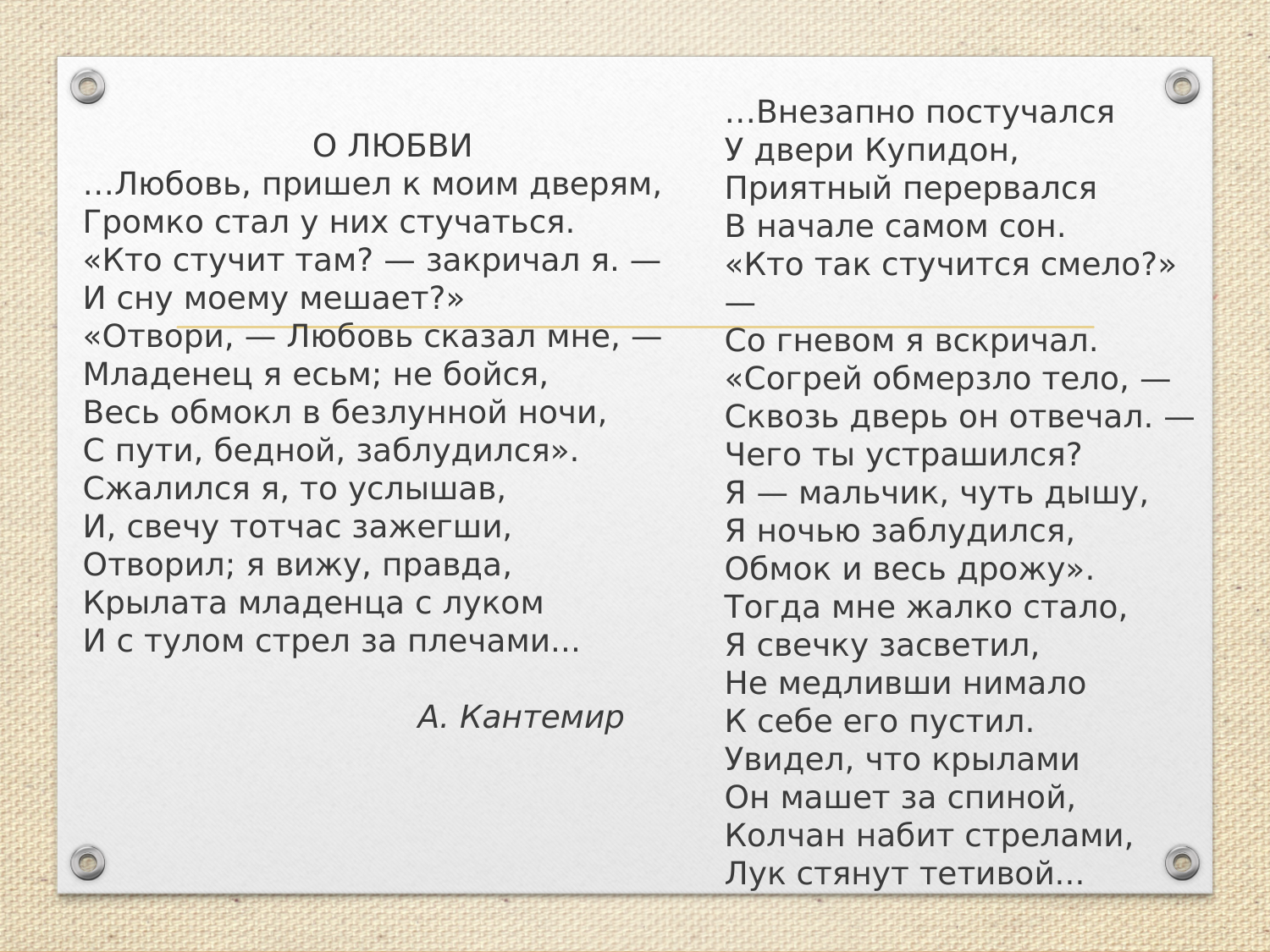

…Внезапно постучался
У двери Купидон,
Приятный перервался
В начале самом сон.
«Кто так стучится смело?» —
Со гневом я вскричал.
«Согрей обмерзло тело, —
Сквозь дверь он отвечал. —
Чего ты устрашился?
Я — мальчик, чуть дышу,
Я ночью заблудился,
Обмок и весь дрожу».
Тогда мне жалко стало,
Я свечку засветил,
Не медливши нимало
К себе его пустил.
Увидел, что крылами
Он машет за спиной,
Колчан набит стрелами,
Лук стянут тетивой...
 О ЛЮБВИ
…Любовь, пришел к моим дверям,
Громко стал у них стучаться.
«Кто стучит там? — закричал я. —
И сну моему мешает?»
«Отвори, — Любовь сказал мне, —
Младенец я есьм; не бойся,
Весь обмокл в безлунной ночи,
С пути, бедной, заблудился».
Сжалился я, то услышав,
И, свечу тотчас зажегши,
Отворил; я вижу, правда,
Крылата младенца с луком
И с тулом стрел за плечами...

                                 А. Кантемир